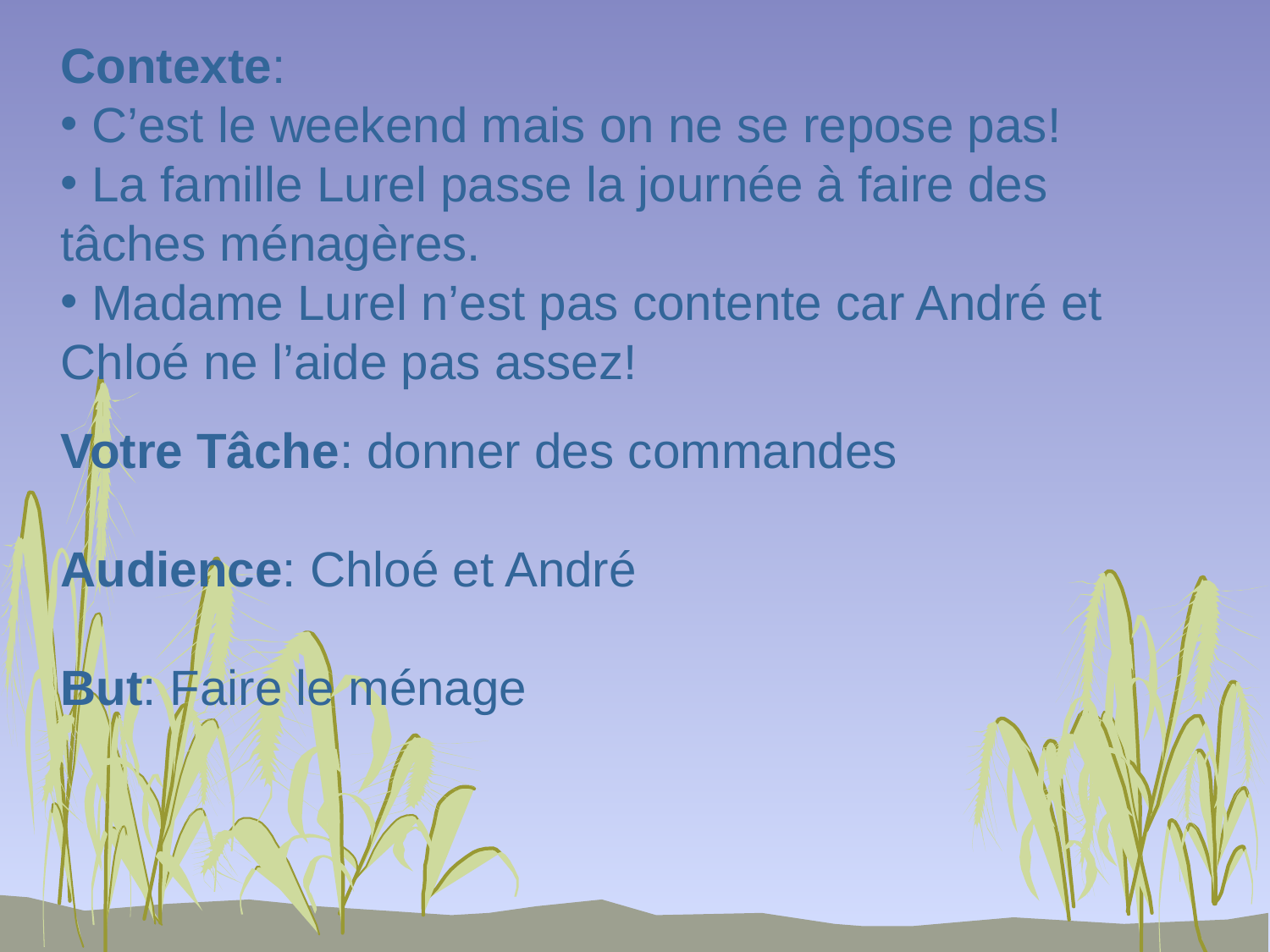

Contexte:
 C’est le weekend mais on ne se repose pas!
 La famille Lurel passe la journée à faire des tâches ménagères.
 Madame Lurel n’est pas contente car André et Chloé ne l’aide pas assez!

Votre Tâche: donner des commandes

Audience: Chloé et André

But: Faire le ménage